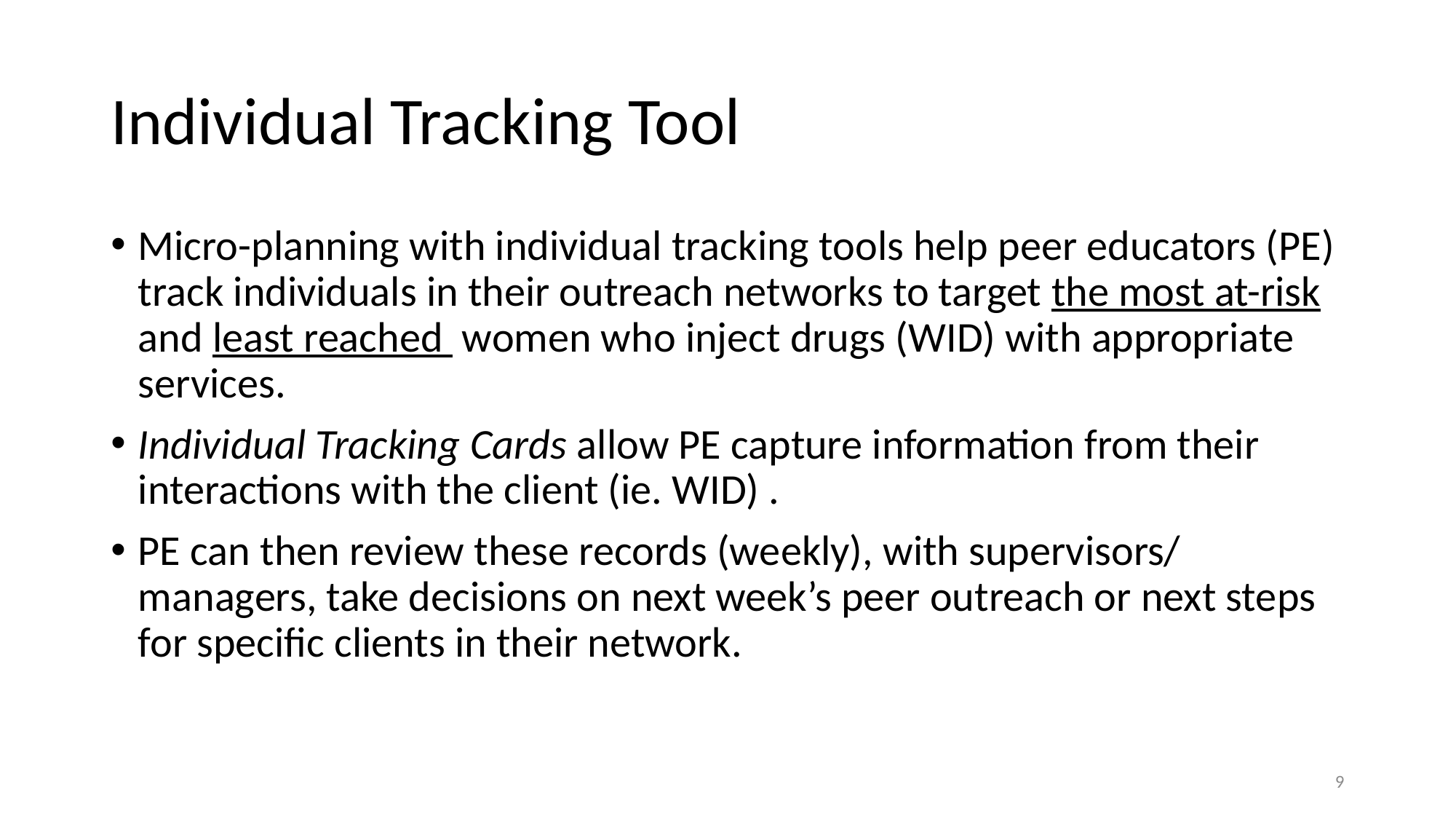

# Individual Tracking Tool
Micro-planning with individual tracking tools help peer educators (PE) track individuals in their outreach networks to target the most at-risk and least reached  women who inject drugs (WID) with appropriate services.
Individual Tracking Cards allow PE capture information from their interactions with the client (ie. WID) .
PE can then review these records (weekly), with supervisors/ managers, take decisions on next week’s peer outreach or next steps for specific clients in their network.
9